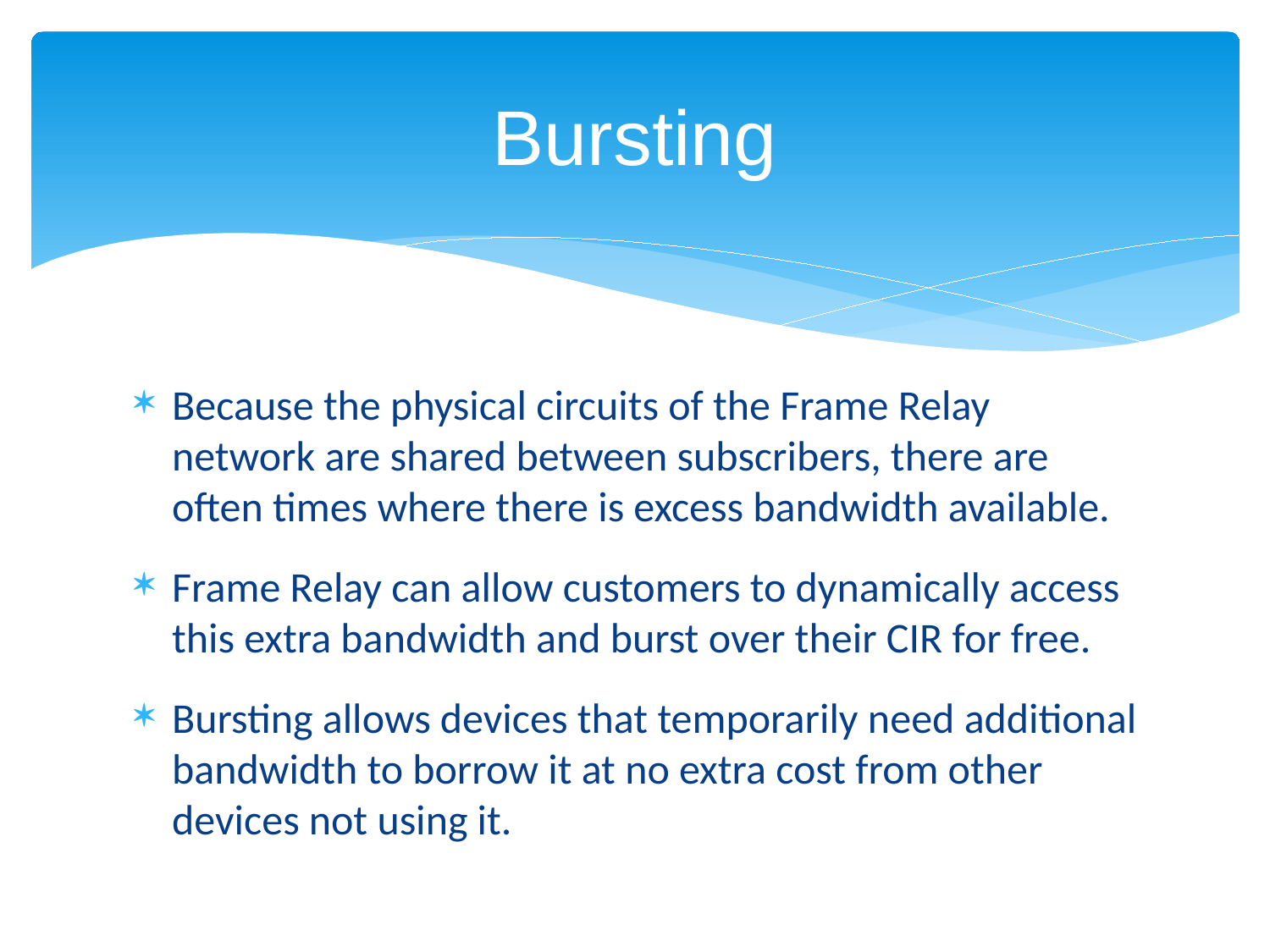

# Bursting
Because the physical circuits of the Frame Relay network are shared between subscribers, there are often times where there is excess bandwidth available.
Frame Relay can allow customers to dynamically access this extra bandwidth and burst over their CIR for free.
Bursting allows devices that temporarily need additional bandwidth to borrow it at no extra cost from other devices not using it.